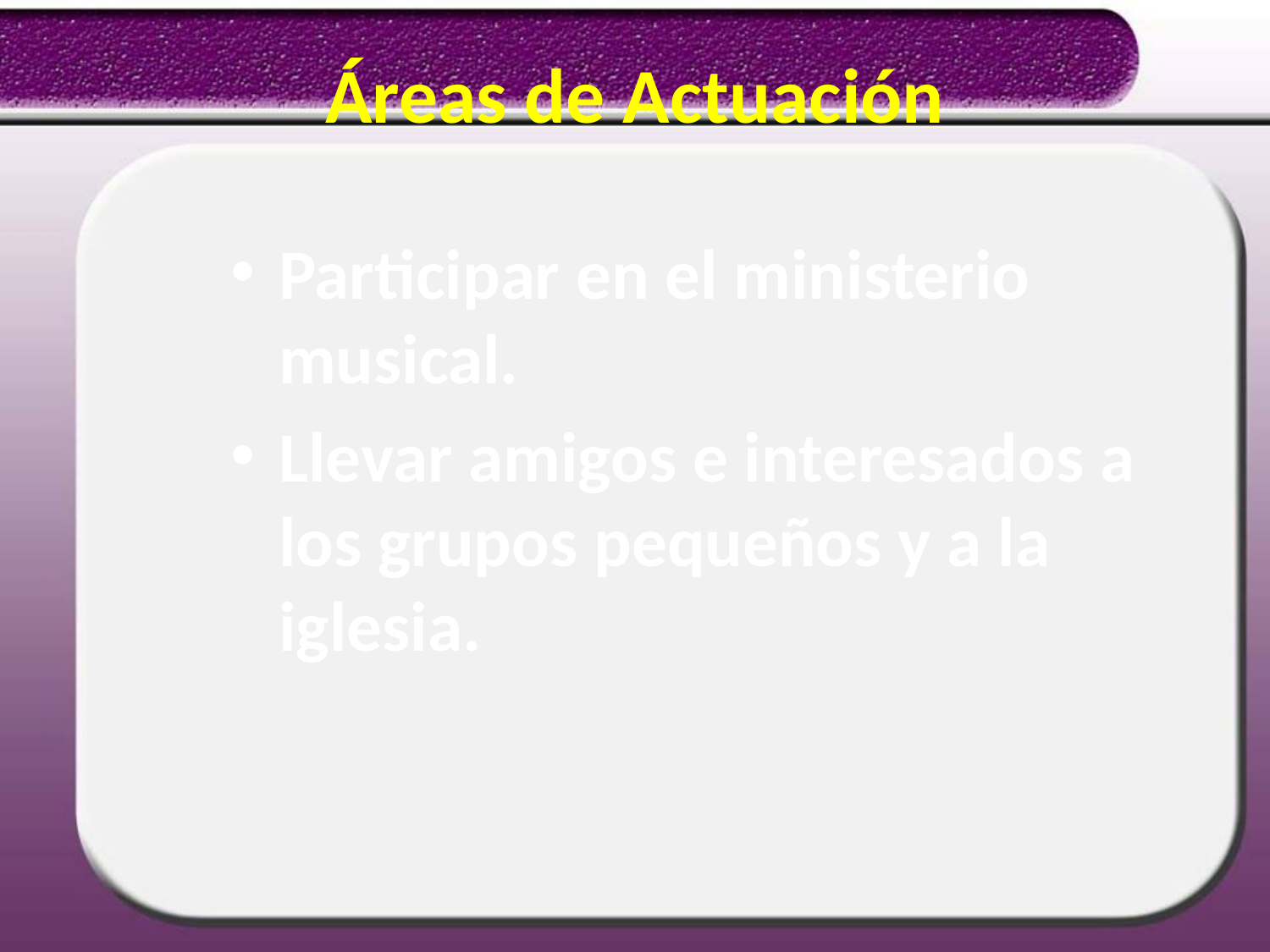

# Áreas de Actuación
Participar en el ministerio musical.
Llevar amigos e interesados a los grupos pequeños y a la iglesia.